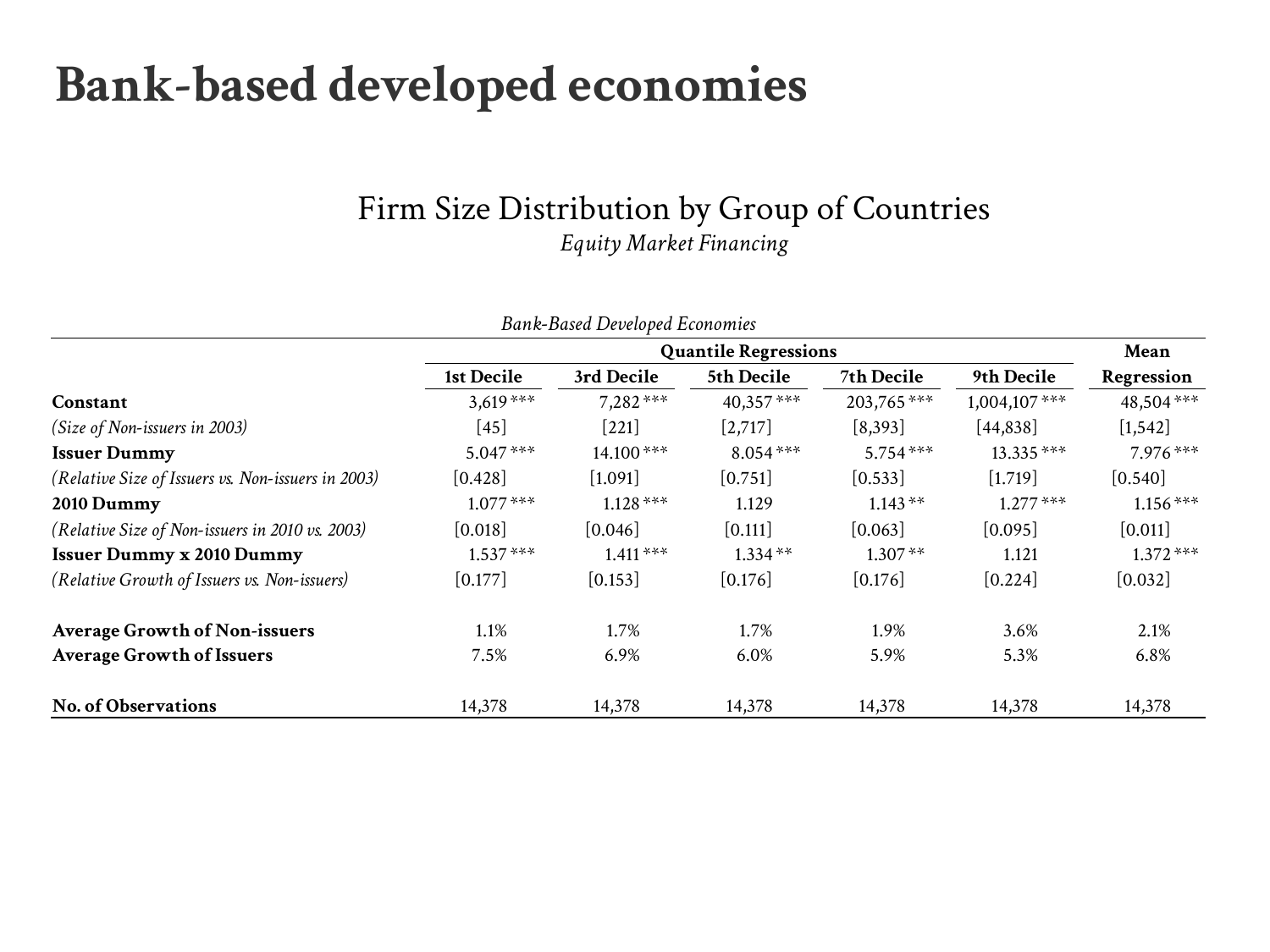

Bank-based developed economies
Firm Size Distribution by Group of Countries
Equity Market Financing
| Bank-Based Developed Economies |  |  |  |  |  |  |  |  |  |  |  |  |  |  |  |  |  |  |
| --- | --- | --- | --- | --- | --- | --- | --- | --- | --- | --- | --- | --- | --- | --- | --- | --- | --- | --- |
|  |  | Quantile Regressions |  |  |  |  |  |  |  |  |  |  |  |  |  |  | Mean Regression |  |
|  |  | 1st Decile |  |  | 3rd Decile |  |  | 5th Decile |  |  | 7th Decile |  |  | 9th Decile |  |  |  |  |
| Constant |  | 3,619 | \*\*\* |  | 7,282 | \*\*\* |  | 40,357 | \*\*\* |  | 203,765 | \*\*\* |  | 1,004,107 | \*\*\* |  | 48,504 | \*\*\* |
| (Size of Non-issuers in 2003) |  | [45] |  |  | [221] |  |  | [2,717] |  |  | [8,393] |  |  | [44,838] |  |  | [1,542] |  |
| Issuer Dummy |  | 5.047 | \*\*\* |  | 14.100 | \*\*\* |  | 8.054 | \*\*\* |  | 5.754 | \*\*\* |  | 13.335 | \*\*\* |  | 7.976 | \*\*\* |
| (Relative Size of Issuers vs. Non-issuers in 2003) |  | [0.428] |  |  | [1.091] |  |  | [0.751] |  |  | [0.533] |  |  | [1.719] |  |  | [0.540] |  |
| 2010 Dummy |  | 1.077 | \*\*\* |  | 1.128 | \*\*\* |  | 1.129 |  |  | 1.143 | \*\* |  | 1.277 | \*\*\* |  | 1.156 | \*\*\* |
| (Relative Size of Non-issuers in 2010 vs. 2003) |  | [0.018] |  |  | [0.046] |  |  | [0.111] |  |  | [0.063] |  |  | [0.095] |  |  | [0.011] |  |
| Issuer Dummy x 2010 Dummy |  | 1.537 | \*\*\* |  | 1.411 | \*\*\* |  | 1.334 | \*\* |  | 1.307 | \*\* |  | 1.121 |  |  | 1.372 | \*\*\* |
| (Relative Growth of Issuers vs. Non-issuers) |  | [0.177] |  |  | [0.153] |  |  | [0.176] |  |  | [0.176] |  |  | [0.224] |  |  | [0.032] |  |
|  |  |  |  |  |  |  |  |  |  |  |  |  |  |  |  |  |  |  |
| Average Growth of Non-issuers |  | 1.1% |  |  | 1.7% |  |  | 1.7% |  |  | 1.9% |  |  | 3.6% |  |  | 2.1% |  |
| Average Growth of Issuers |  | 7.5% |  |  | 6.9% |  |  | 6.0% |  |  | 5.9% |  |  | 5.3% |  |  | 6.8% |  |
|  |  |  |  |  |  |  |  |  |  |  |  |  |  |  |  |  |  |  |
| No. of Observations |  | 14,378 |  |  | 14,378 |  |  | 14,378 |  |  | 14,378 |  |  | 14,378 |  |  | 14,378 |  |